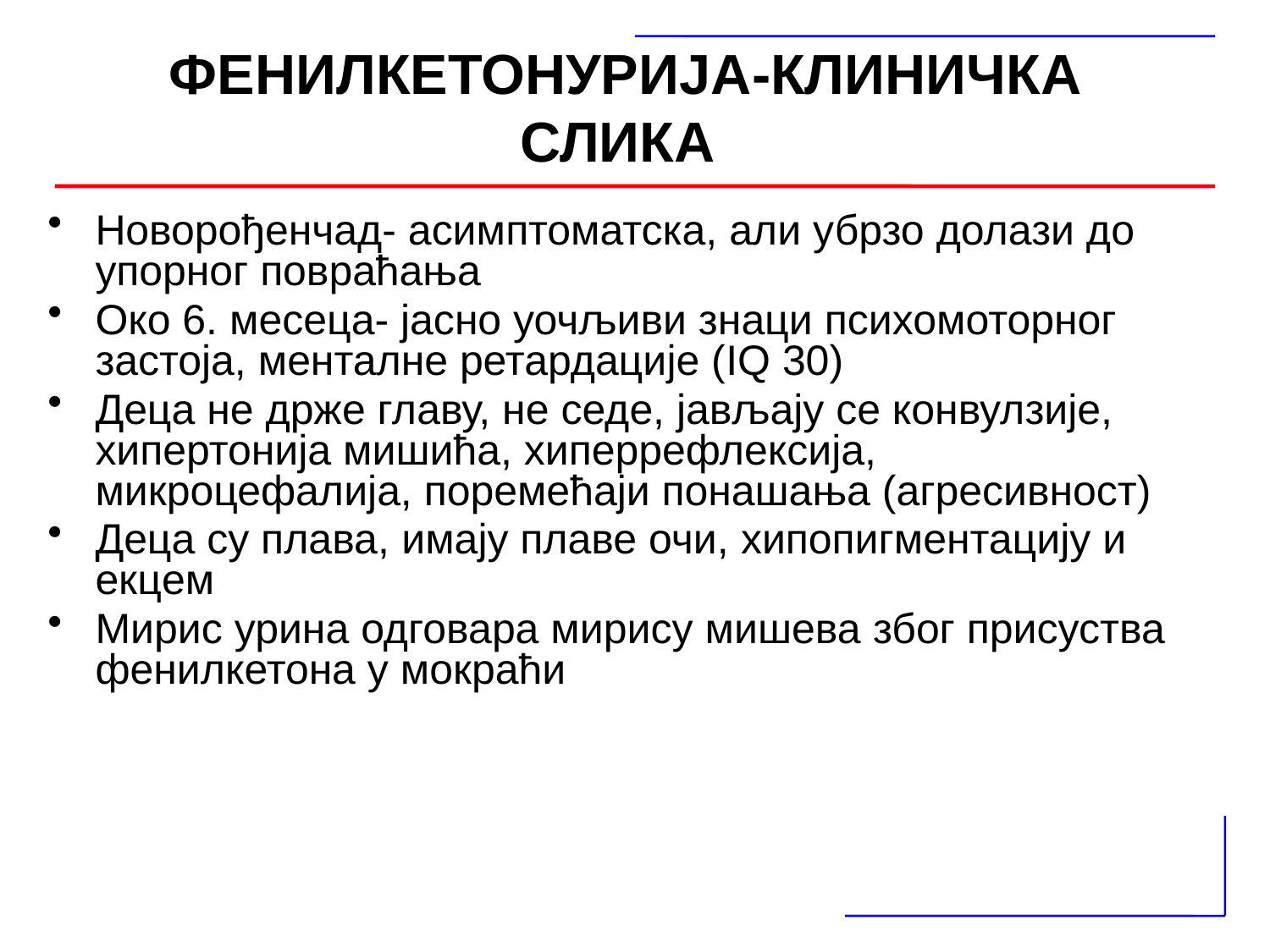

# ФЕНИЛКЕТОНУРИЈА-КЛИНИЧКА СЛИКА
Новорођенчад- асимптоматска, али убрзо долази до упорног повраћања
Око 6. месеца- јасно уочљиви знаци психомоторног застоја, менталне ретардације (IQ 30)
Деца не држе главу, не седе, јављају се конвулзије, хипертонија мишића, хиперрефлексија, микроцефалија, поремећаји понашања (агресивност)
Деца су плава, имају плаве очи, хипопигментацију и екцем
Мирис урина одговара мирису мишева због присуства фенилкетона у мокраћи